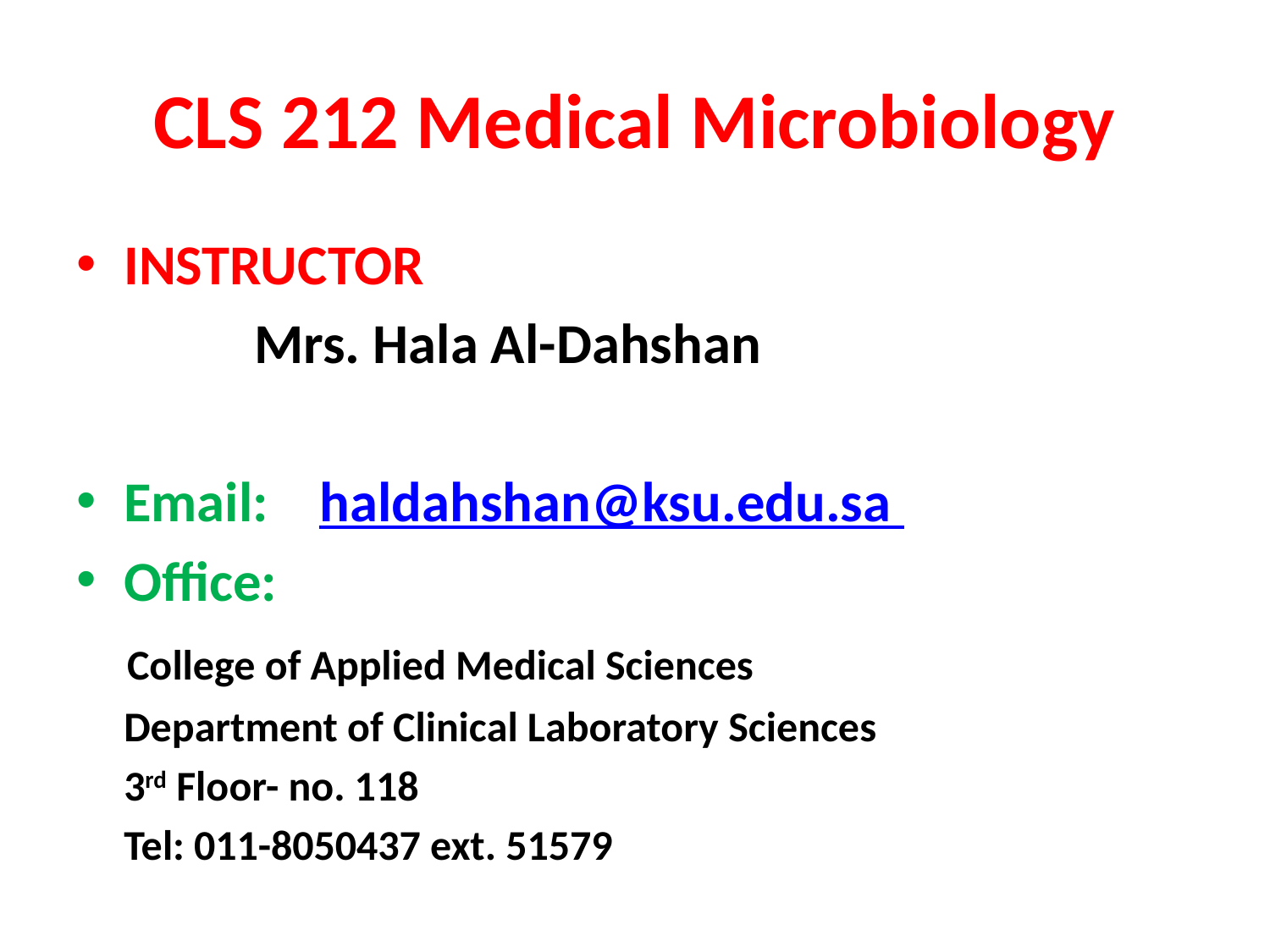

# CLS 212 Medical Microbiology
INSTRUCTOR
              Mrs. Hala Al-Dahshan

Email:    haldahshan@ksu.edu.sa
Office:
    College of Applied Medical Sciences
     Department of Clinical Laboratory Sciences
     3rd Floor- no. 118
     Tel: 011-8050437 ext. 51579